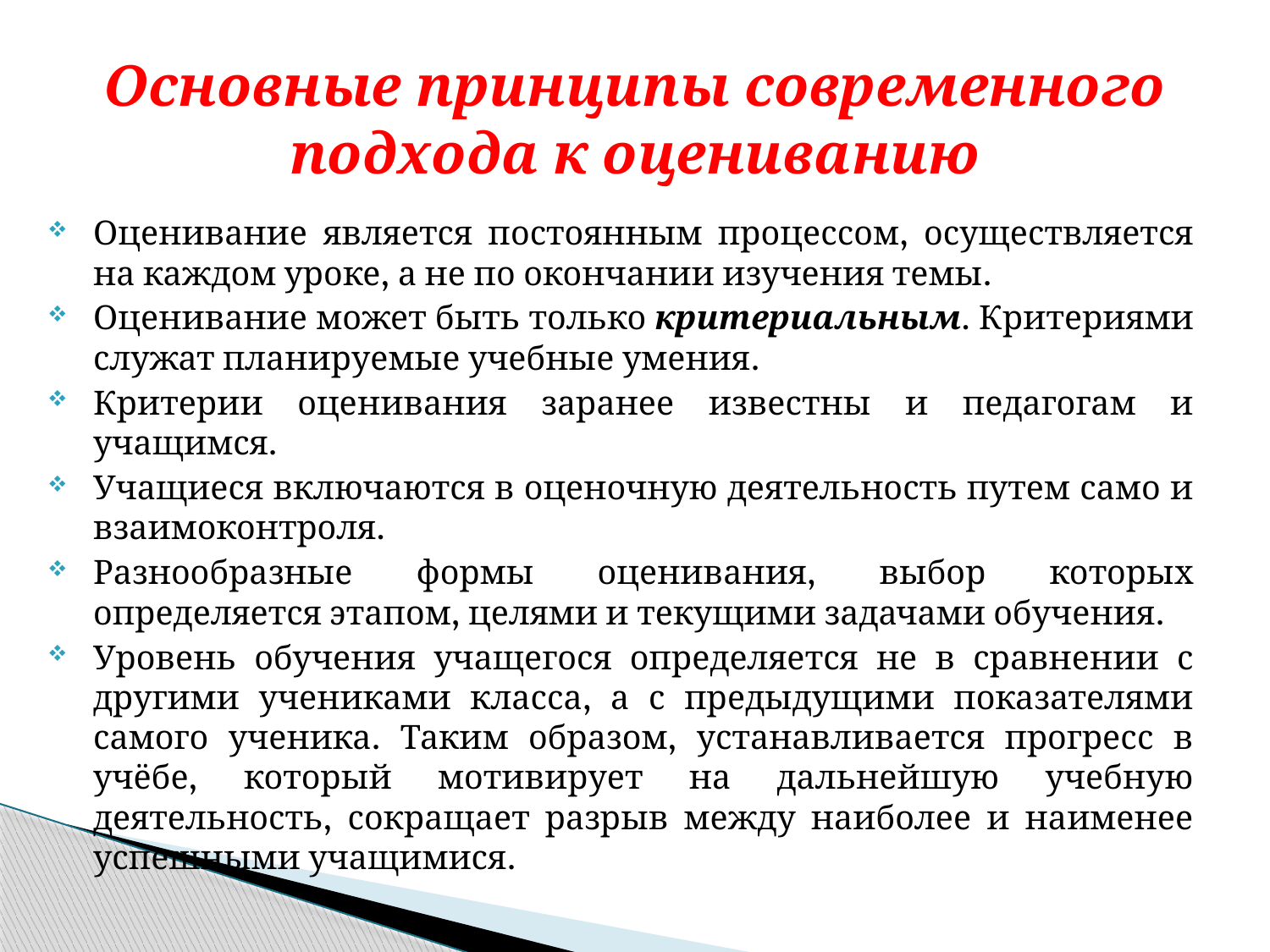

# Основные принципы современного подхода к оцениванию
Оценивание является постоянным процессом, осуществляется на каждом уроке, а не по окончании изучения темы.
Оценивание может быть только критериальным. Критериями служат планируемые учебные умения.
Критерии оценивания заранее известны и педагогам и учащимся.
Учащиеся включаются в оценочную деятельность путем само и взаимоконтроля.
Разнообразные формы оценивания, выбор которых определяется этапом, целями и текущими задачами обучения.
Уровень обучения учащегося определяется не в сравнении с другими учениками класса, а с предыдущими показателями самого ученика. Таким образом, устанавливается прогресс в учёбе, который мотивирует на дальнейшую учебную деятельность, сокращает разрыв между наиболее и наименее успешными учащимися.